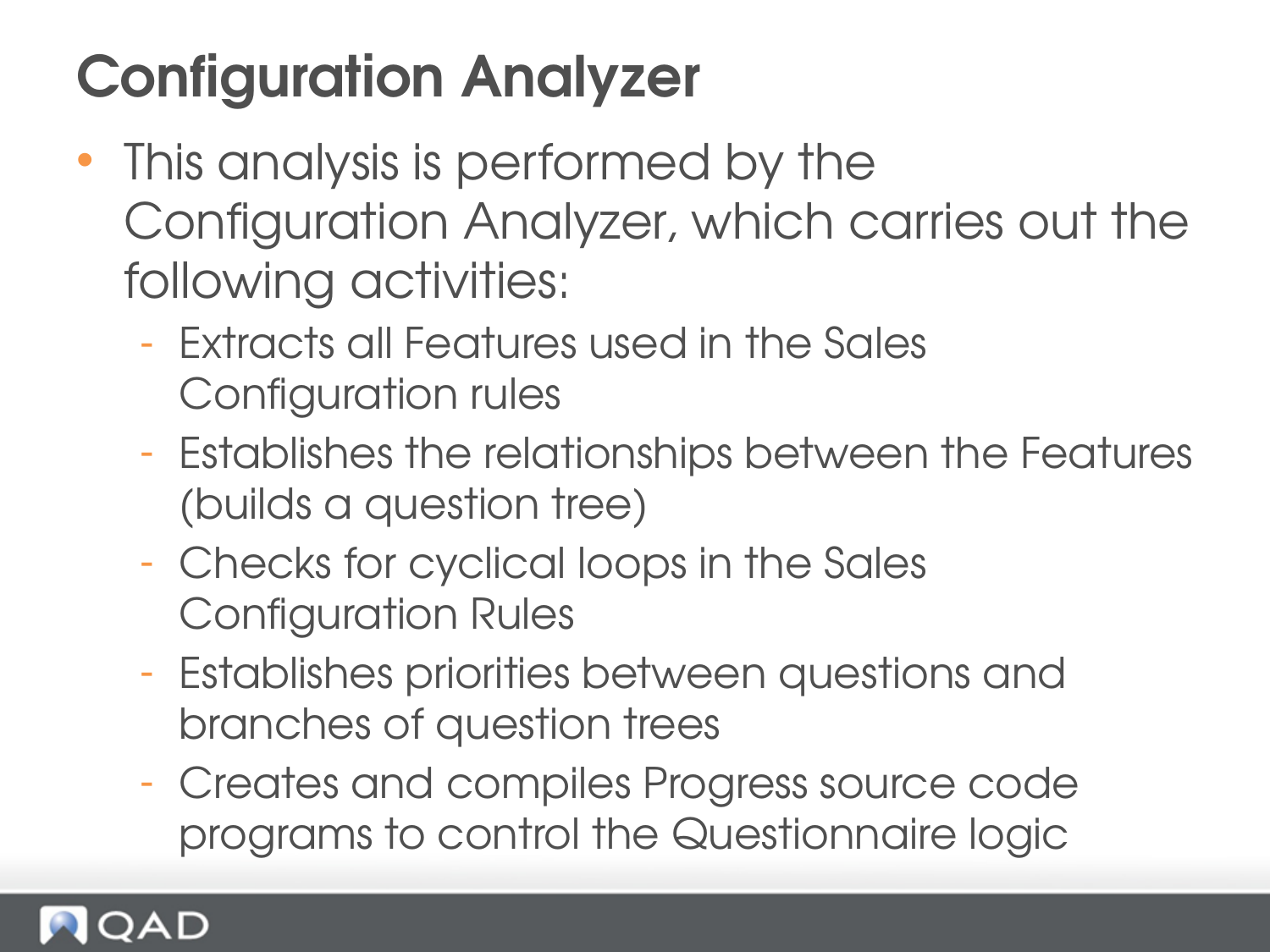

# Configuration Analyzer
This analysis is performed by the Configuration Analyzer, which carries out the following activities:
Extracts all Features used in the Sales Configuration rules
Establishes the relationships between the Features (builds a question tree)
Checks for cyclical loops in the Sales Configuration Rules
Establishes priorities between questions and branches of question trees
Creates and compiles Progress source code programs to control the Questionnaire logic